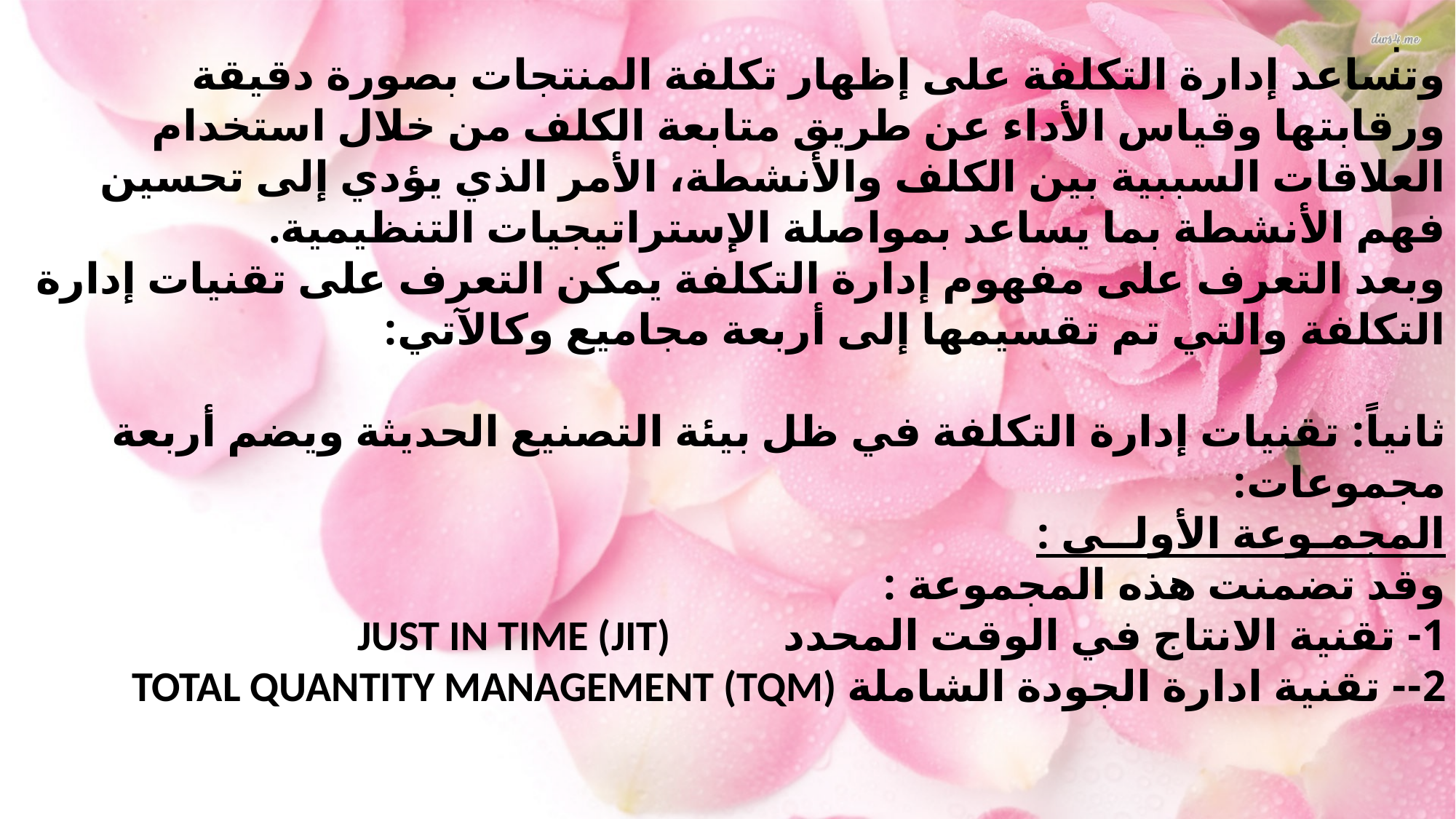

:
وتساعد إدارة التكلفة على إظهار تكلفة المنتجات بصورة دقيقة ورقابتها وقياس الأداء عن طريق متابعة الكلف من خلال استخدام العلاقات السببية بين الكلف والأنشطة، الأمر الذي يؤدي إلى تحسين فهم الأنشطة بما يساعد بمواصلة الإستراتيجيات التنظيمية.
وبعد التعرف على مفهوم إدارة التكلفة يمكن التعرف على تقنيات إدارة التكلفة والتي تم تقسيمها إلى أربعة مجاميع وكالآتي:

ثانياً: تقنيات إدارة التكلفة في ظل بيئة التصنيع الحديثة ويضم أربعة مجموعات:
المجمـوعة الأولــى :
وقد تضمنت هذه المجموعة :
1- تقنية الانتاج في الوقت المحدد 	  	 JUST IN TIME (JIT)
2-- تقنية ادارة الجودة الشاملة 	TOTAL QUANTITY MANAGEMENT (TQM)